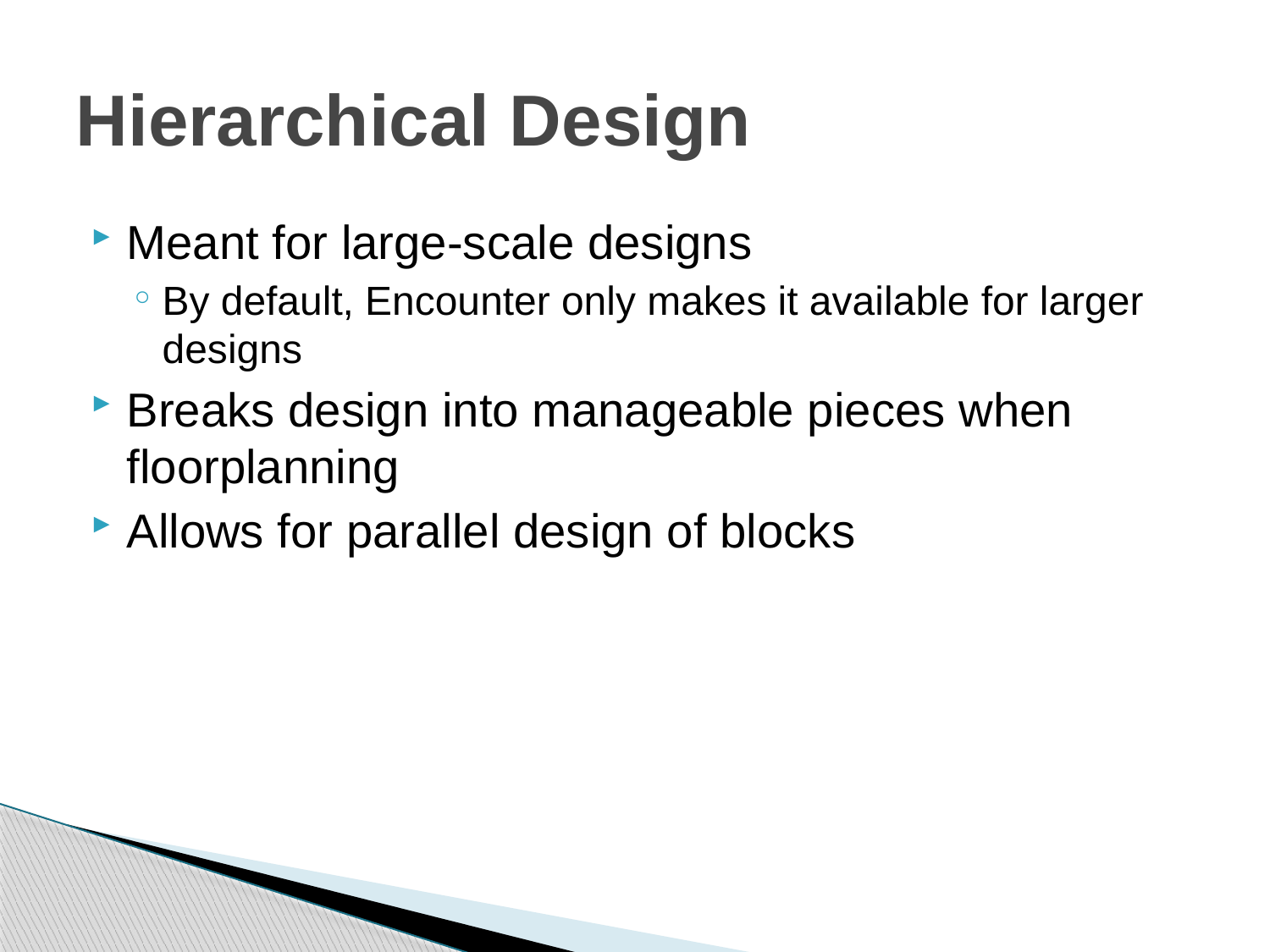

# Hierarchical Design
Meant for large-scale designs
By default, Encounter only makes it available for larger designs
Breaks design into manageable pieces when floorplanning
Allows for parallel design of blocks